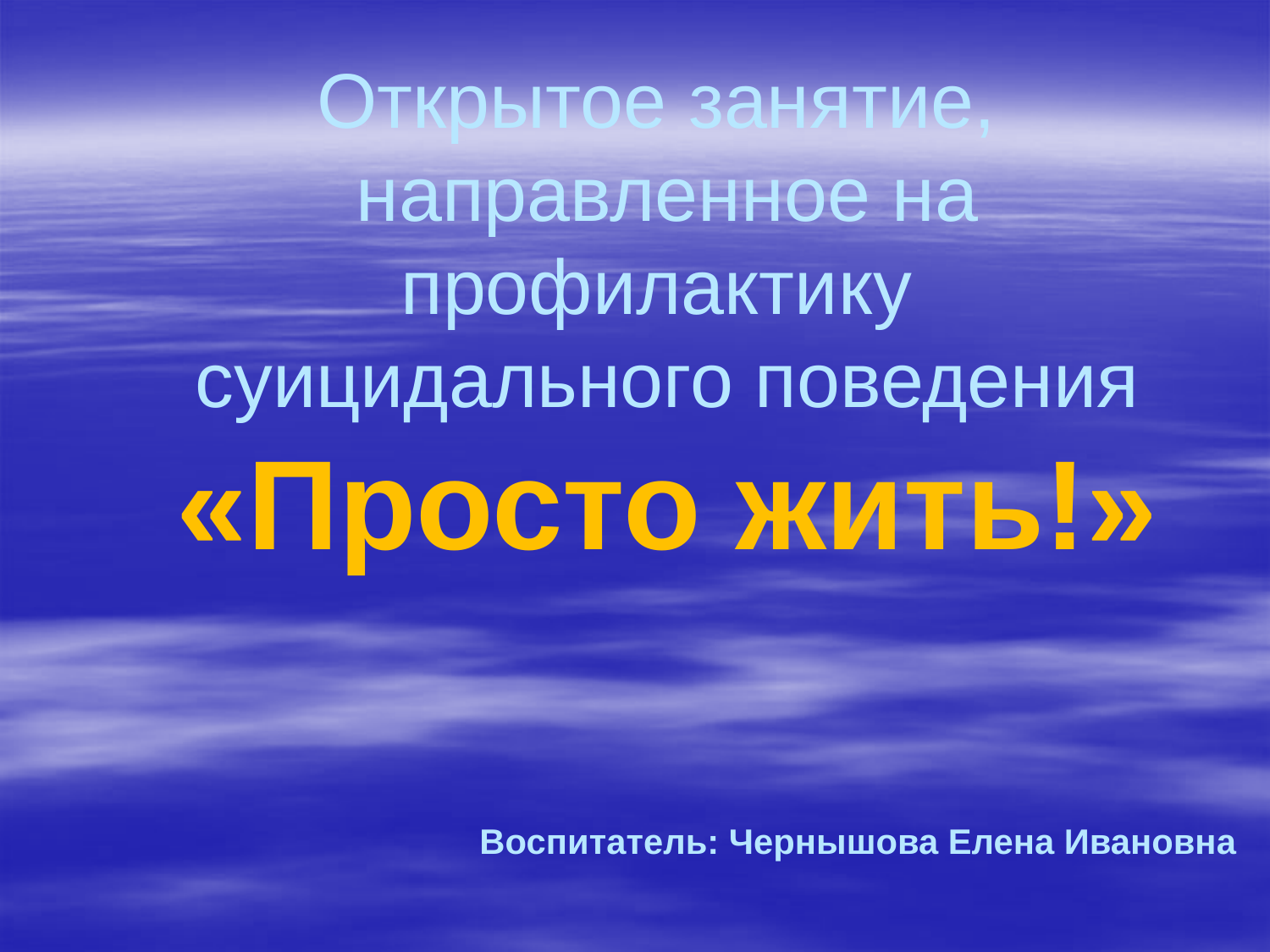

# Открытое занятие, направленное на профилактику суицидального поведения «Просто жить!» Воспитатель: Чернышова Елена Ивановна